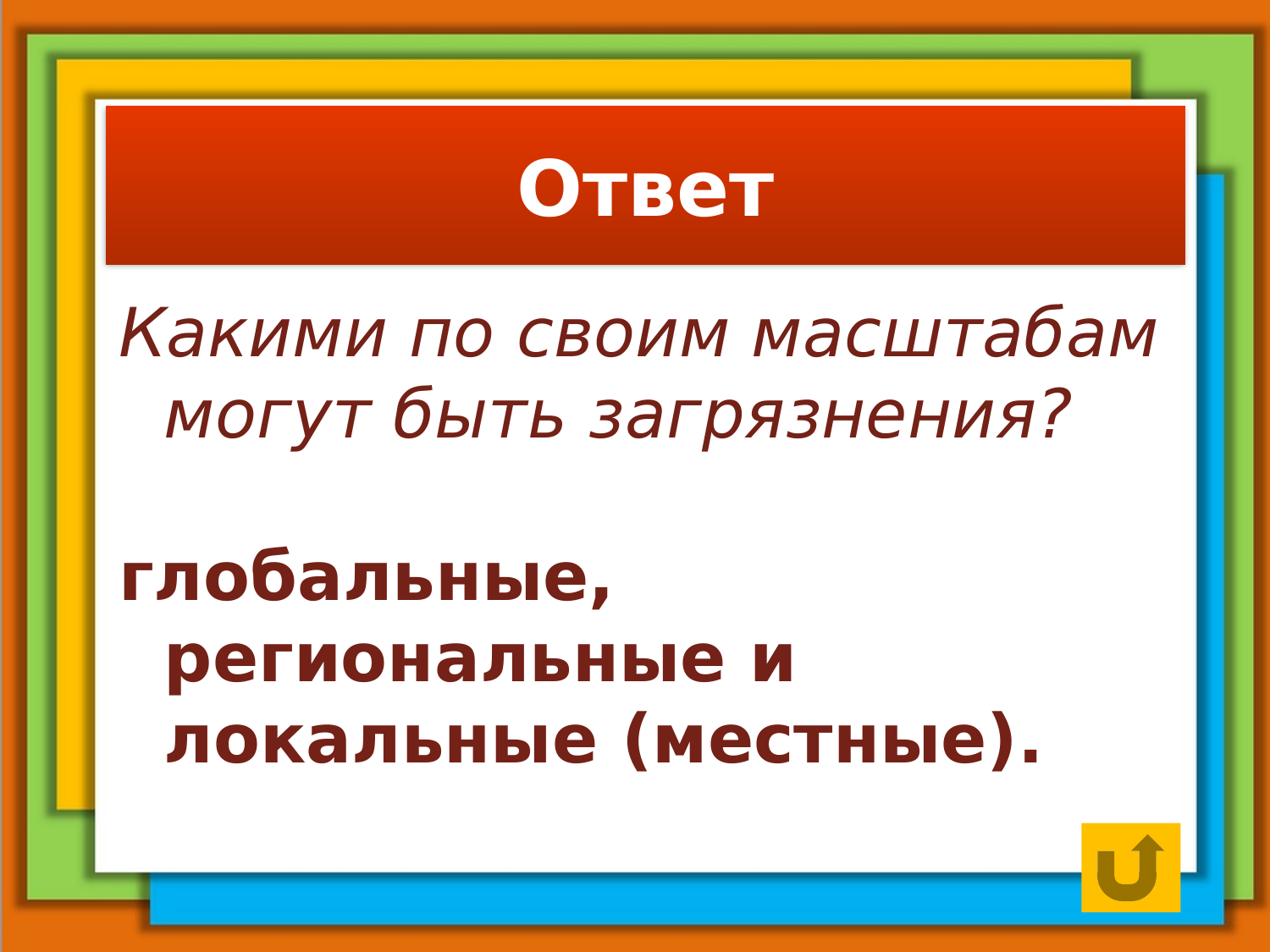

# Ответ
Какими по своим масштабам могут быть загрязнения?

глобальные, региональные и локальные (местные).